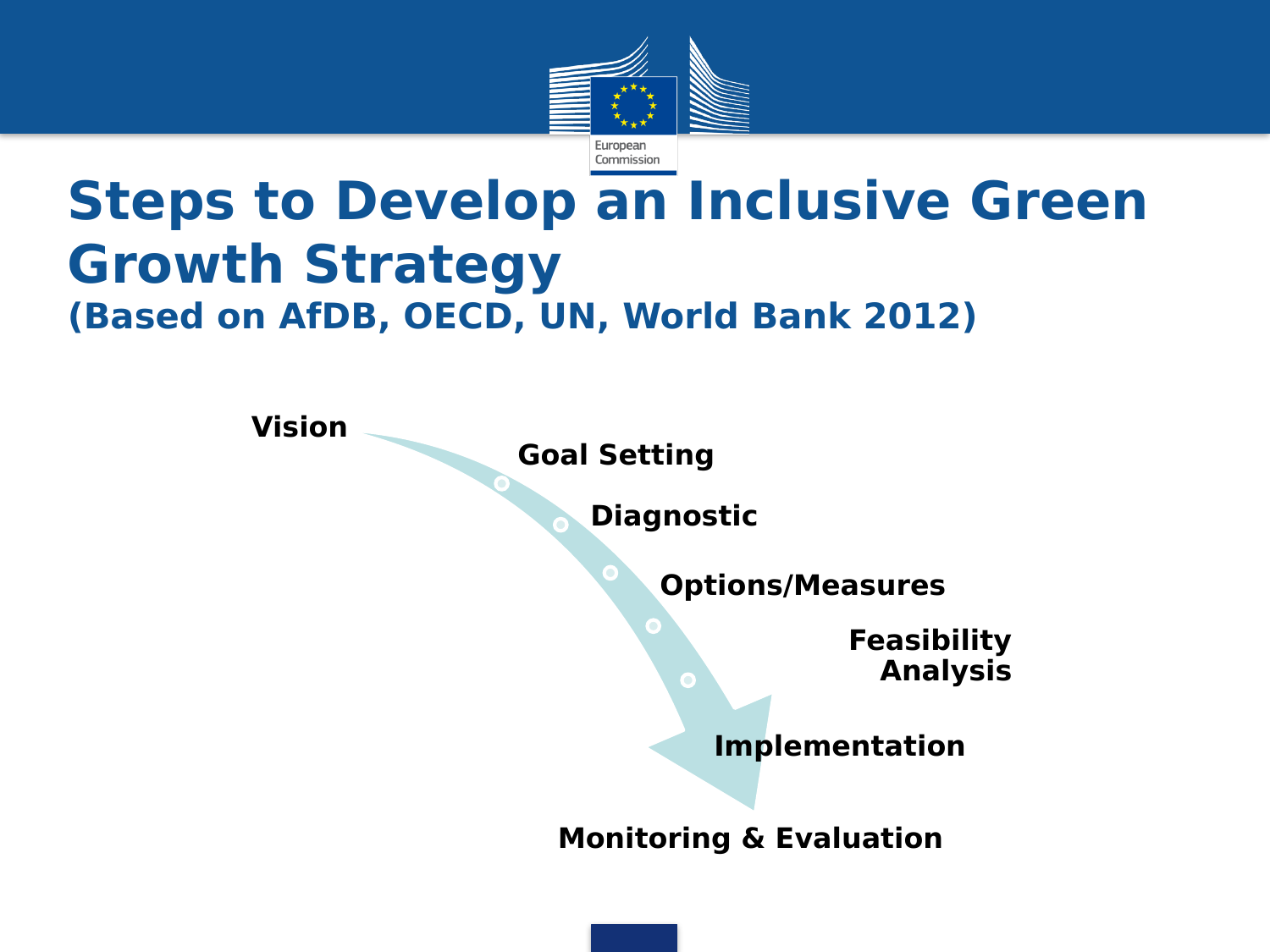

# Steps to Develop an Inclusive Green Growth Strategy (Based on AfDB, OECD, UN, World Bank 2012)
Vision
Goal Setting
Diagnostic
Options/Measures
Feasibility Analysis
Implementation
Monitoring & Evaluation